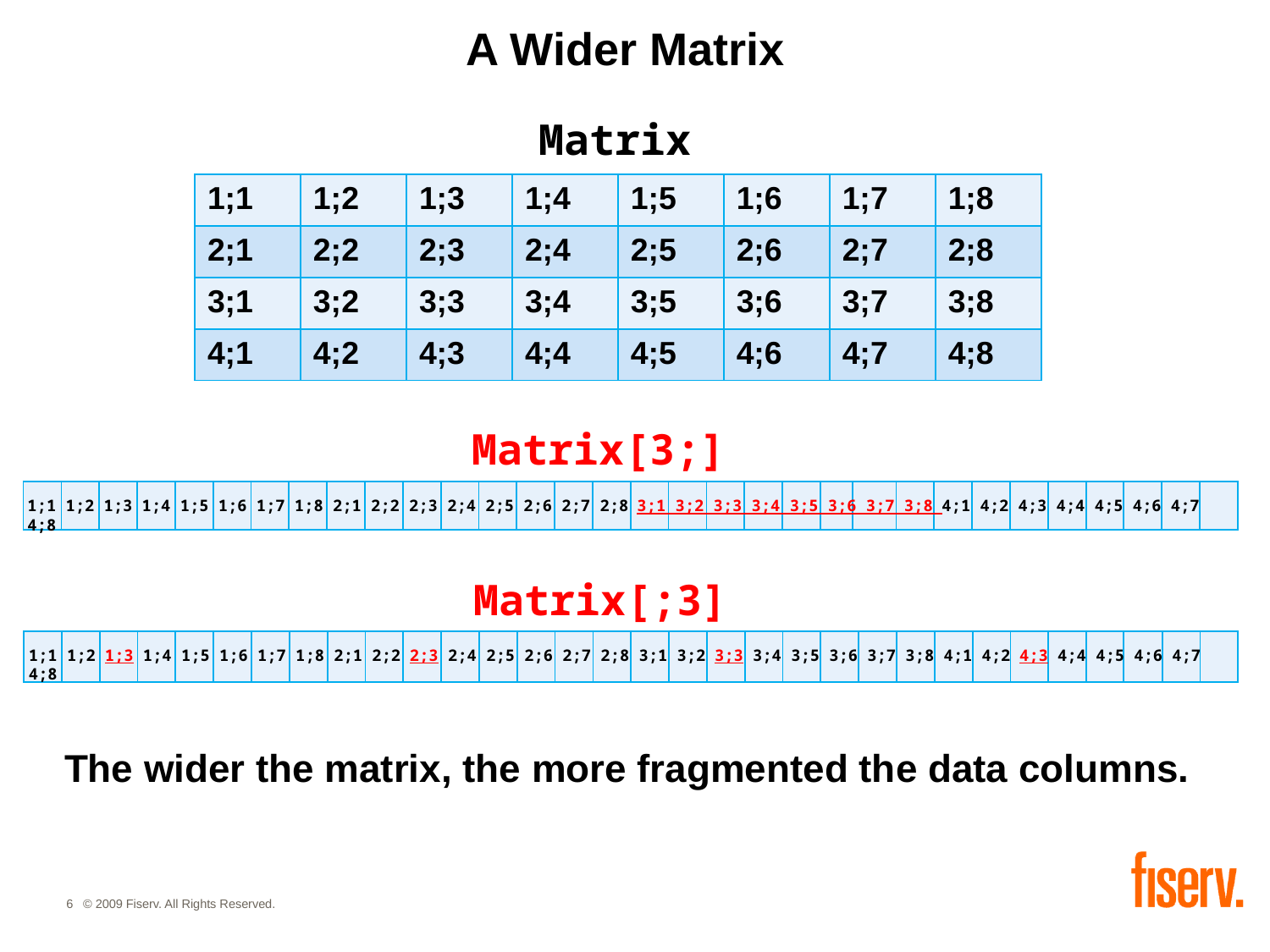

# A Wider Matrix
Matrix
| 1;1 | 1;2 | 1;3 | 1;4 | 1;5 | 1;6 | 1;7 | 1;8 |
| --- | --- | --- | --- | --- | --- | --- | --- |
| 2;1 | 2;2 | 2;3 | 2;4 | 2;5 | 2;6 | 2;7 | 2;8 |
| 3;1 | 3;2 | 3;3 | 3;4 | 3;5 | 3;6 | 3;7 | 3;8 |
| 4;1 | 4;2 | 4;3 | 4;4 | 4;5 | 4;6 | 4;7 | 4;8 |
Matrix[3;]

|  |  |  |  |  |  |  |  |  |  |  |  |  |  |  |  |  |  |  |  |  |  |  |  |  |  |  |  |  |  |  |  |
| --- | --- | --- | --- | --- | --- | --- | --- | --- | --- | --- | --- | --- | --- | --- | --- | --- | --- | --- | --- | --- | --- | --- | --- | --- | --- | --- | --- | --- | --- | --- | --- |
1;1 1;2 1;3 1;4 1;5 1;6 1;7 1;8 2;1 2;2 2;3 2;4 2;5 2;6 2;7 2;8 3;1 3;2 3;3 3;4 3;5 3;6 3;7 3;8 4;1 4;2 4;3 4;4 4;5 4;6 4;7 4;8
Matrix[;3]
|  |  |  |  |  |  |  |  |  |  |  |  |  |  |  |  |  |  |  |  |  |  |  |  |  |  |  |  |  |  |  |  |
| --- | --- | --- | --- | --- | --- | --- | --- | --- | --- | --- | --- | --- | --- | --- | --- | --- | --- | --- | --- | --- | --- | --- | --- | --- | --- | --- | --- | --- | --- | --- | --- |
1;1 1;2 1;3 1;4 1;5 1;6 1;7 1;8 2;1 2;2 2;3 2;4 2;5 2;6 2;7 2;8 3;1 3;2 3;3 3;4 3;5 3;6 3;7 3;8 4;1 4;2 4;3 4;4 4;5 4;6 4;7 4;8
The wider the matrix, the more fragmented the data columns.